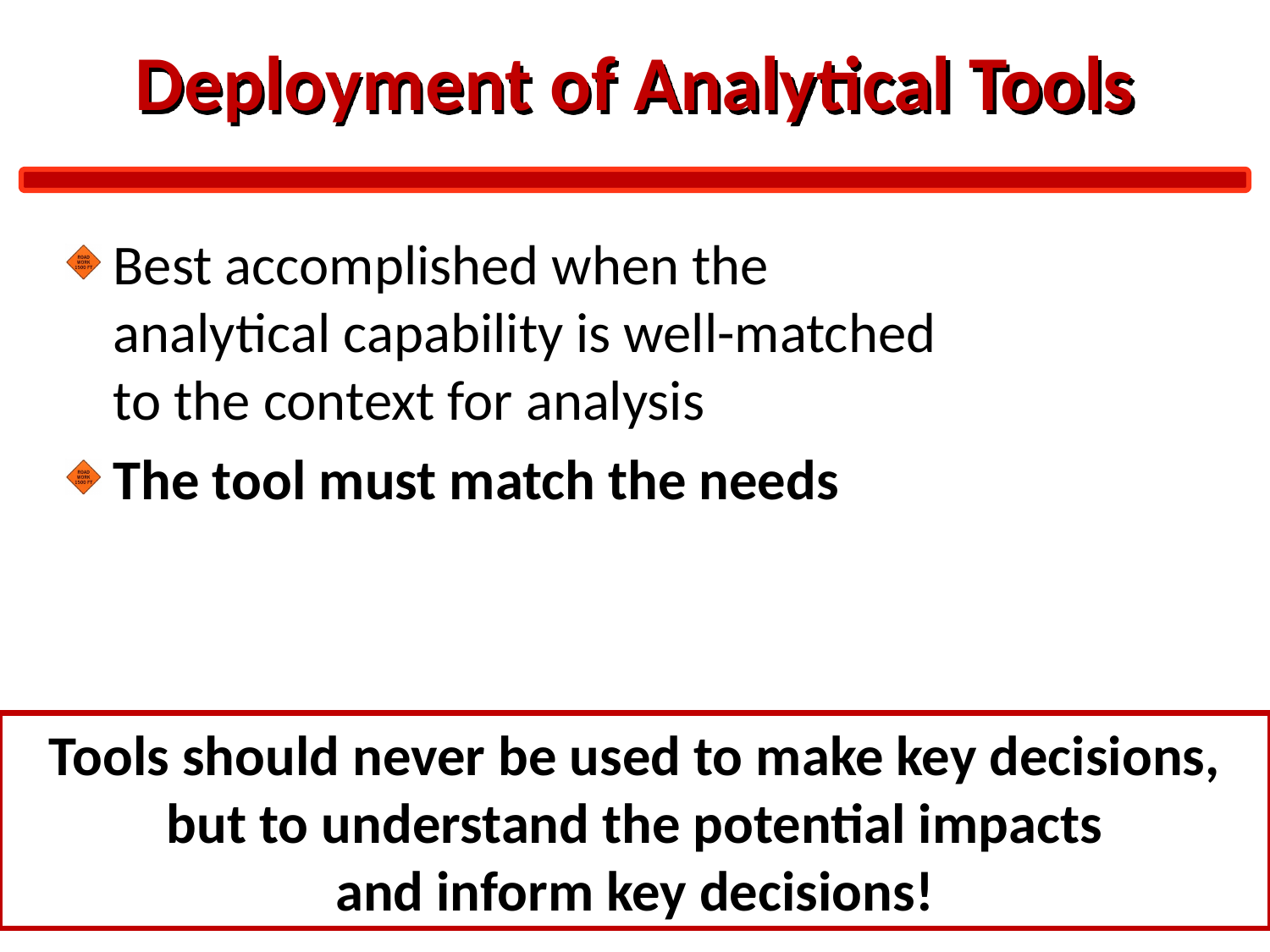

# Deployment of Analytical Tools
Best accomplished when the analytical capability is well-matched to the context for analysis
The tool must match the needs
Tools should never be used to make key decisions,
but to understand the potential impacts
and inform key decisions!